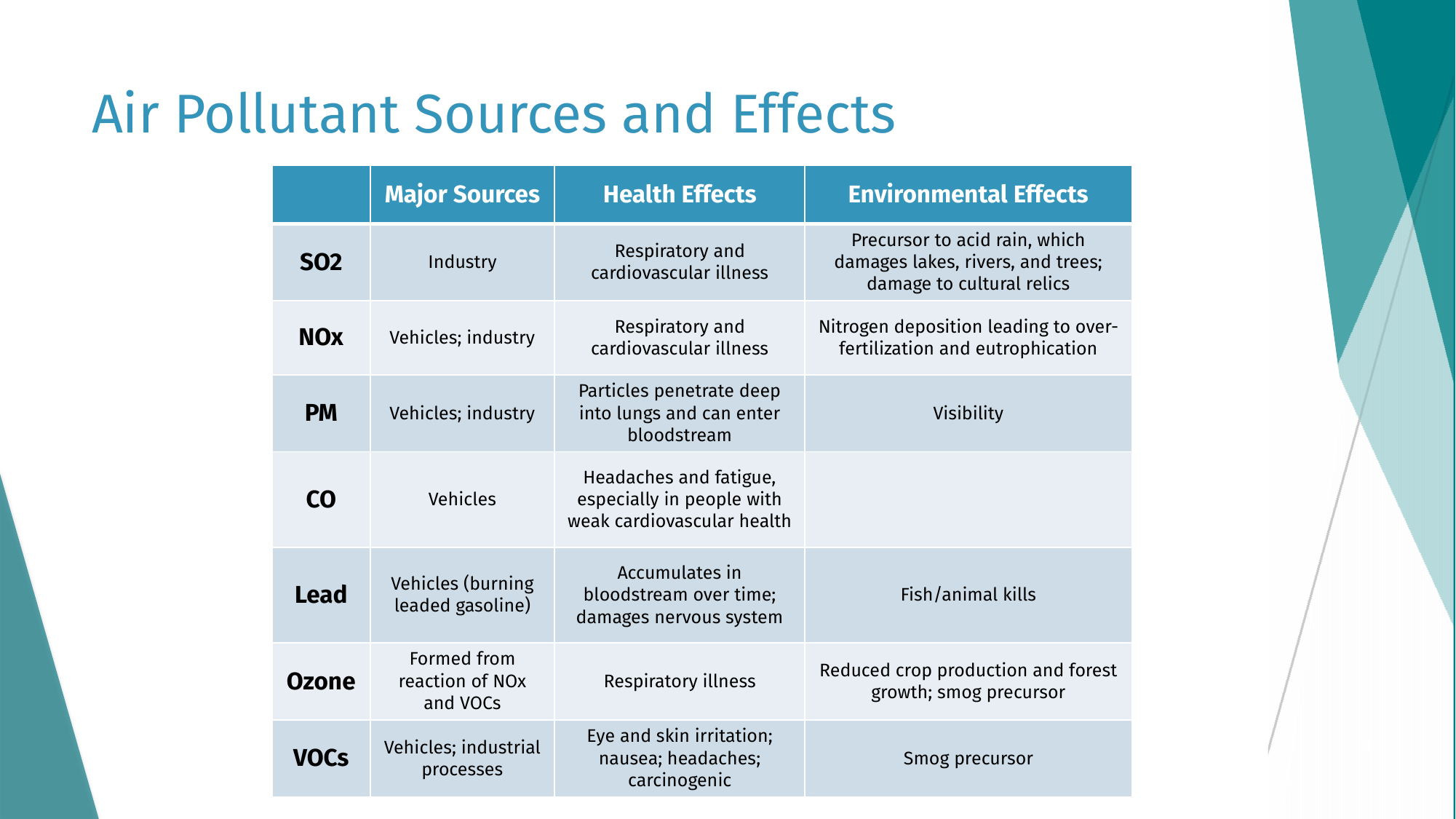

# Air Pollutant Sources and Effects
|  | Major Sources | Health Effects | Environmental Effects |
| --- | --- | --- | --- |
| SO2 | Industry | Respiratory and cardiovascular illness | Precursor to acid rain, which damages lakes, rivers, and trees; damage to cultural relics |
| NOx | Vehicles; industry | Respiratory and cardiovascular illness | Nitrogen deposition leading to over-fertilization and eutrophication |
| PM | Vehicles; industry | Particles penetrate deep into lungs and can enter bloodstream | Visibility |
| CO | Vehicles | Headaches and fatigue, especially in people with weak cardiovascular health |  |
| Lead | Vehicles (burning leaded gasoline) | Accumulates in bloodstream over time; damages nervous system | Fish/animal kills |
| Ozone | Formed from reaction of NOx and VOCs | Respiratory illness | Reduced crop production and forest growth; smog precursor |
| VOCs | Vehicles; industrial processes | Eye and skin irritation; nausea; headaches; carcinogenic | Smog precursor |
11